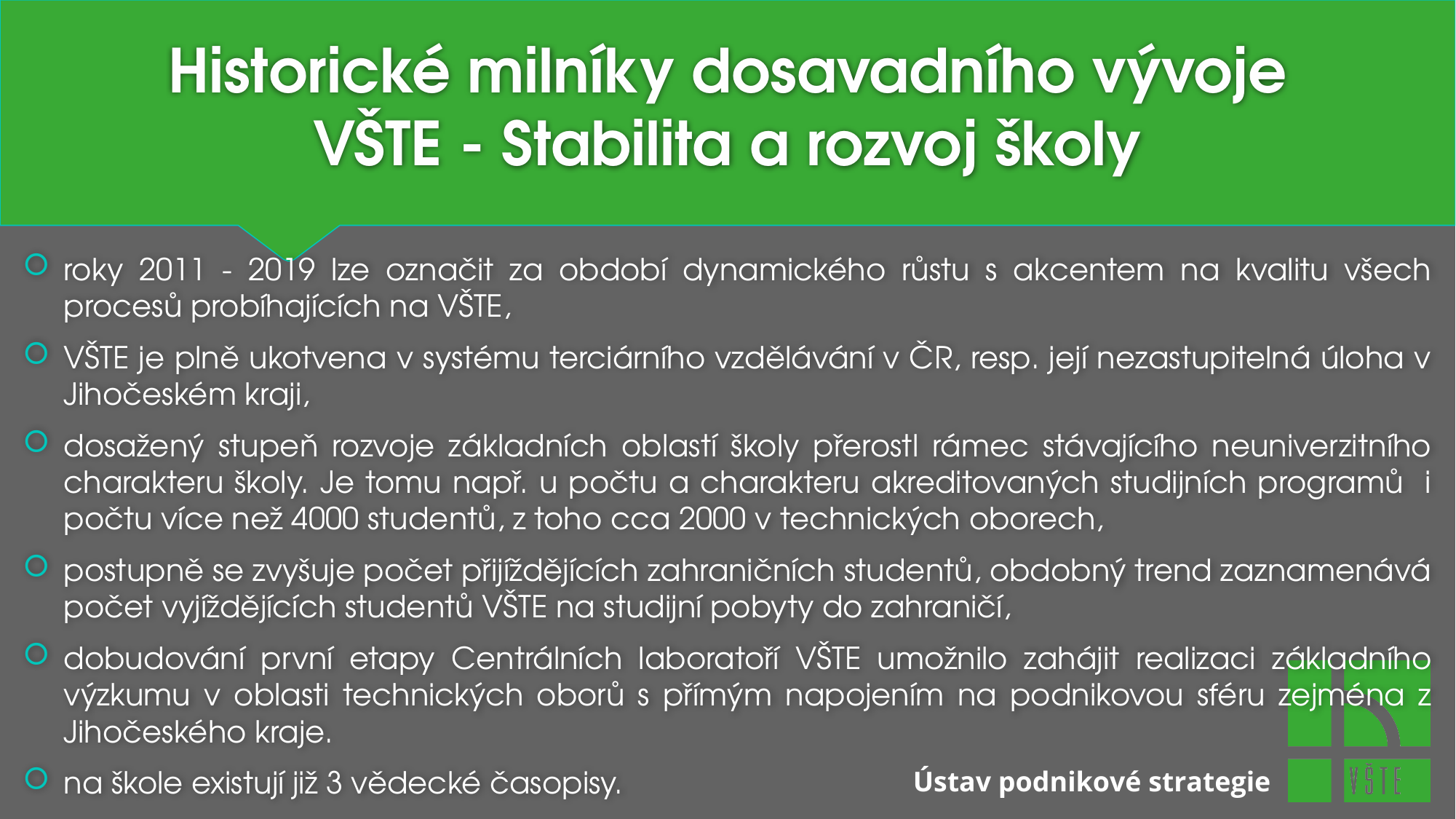

# Historické milníky dosavadního vývoje VŠTE - Stabilita a rozvoj školy
roky 2011 - 2019 lze označit za období dynamického růstu s akcentem na kvalitu všech procesů probíhajících na VŠTE,
VŠTE je plně ukotvena v systému terciárního vzdělávání v ČR, resp. její nezastupitelná úloha v Jihočeském kraji,
dosažený stupeň rozvoje základních oblastí školy přerostl rámec stávajícího neuniverzitního charakteru školy. Je tomu např. u počtu a charakteru akreditovaných studijních programů  i počtu více než 4000 studentů, z toho cca 2000 v technických oborech,
postupně se zvyšuje počet přijíždějících zahraničních studentů, obdobný trend zaznamenává počet vyjíždějících studentů VŠTE na studijní pobyty do zahraničí,
dobudování první etapy Centrálních laboratoří VŠTE umožnilo zahájit realizaci základního výzkumu v oblasti technických oborů s přímým napojením na podnikovou sféru zejména z Jihočeského kraje.
na škole existují již 3 vědecké časopisy.